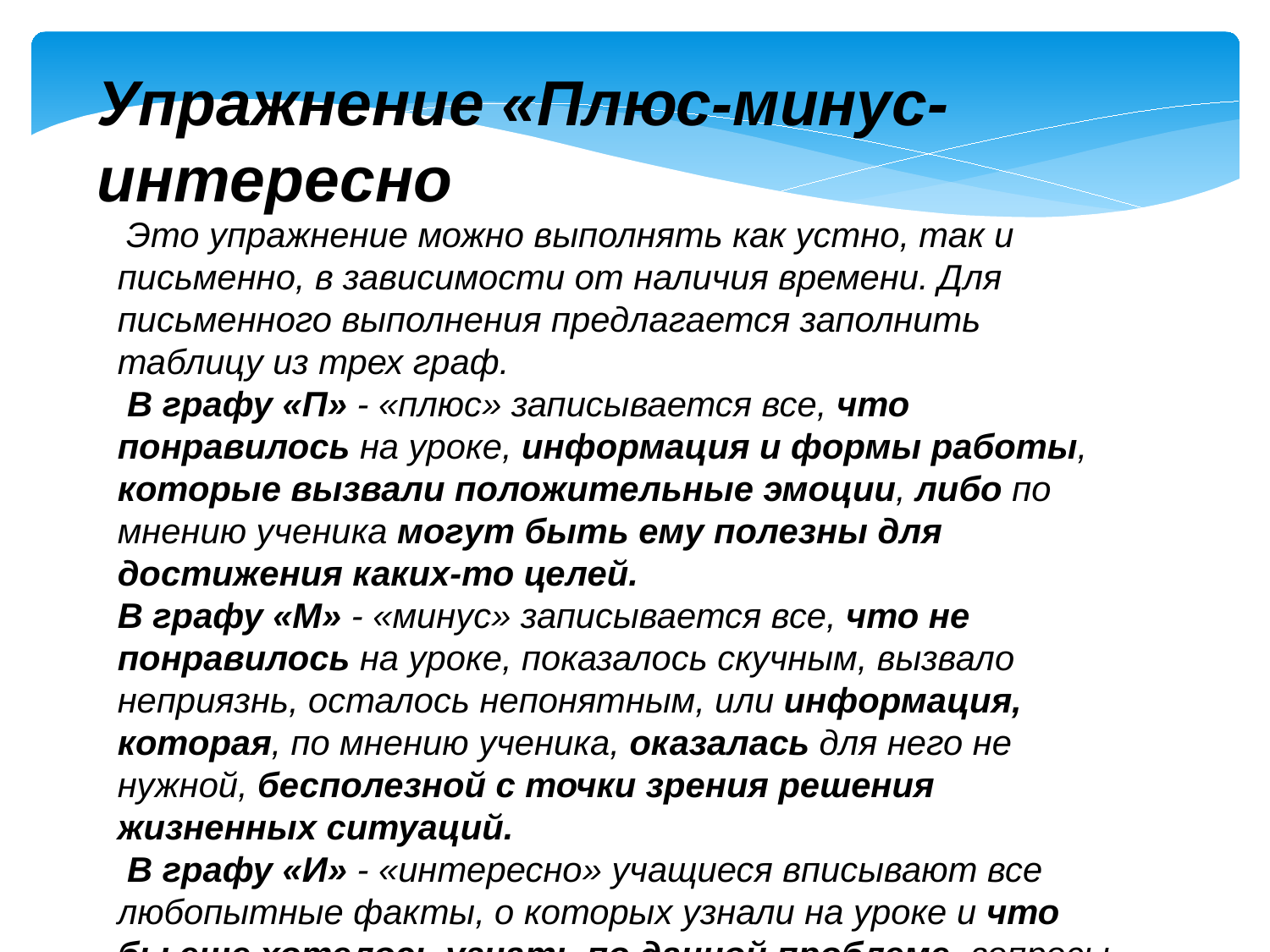

Упражнение «Плюс-минус-интересно
 Это упражнение можно выполнять как устно, так и письменно, в зависимости от наличия времени. Для письменного выполнения предлагается заполнить таблицу из трех граф.
 В графу «П» - «плюс» записывается все, что понравилось на уроке, информация и формы работы,  которые вызвали положительные эмоции, либо по мнению ученика могут быть ему полезны для достижения каких-то целей.
В графу «М» - «минус» записывается все, что не понравилось на уроке, показалось скучным, вызвало неприязнь, осталось непонятным, или информация, которая, по мнению ученика, оказалась для него не нужной, бесполезной с точки зрения решения жизненных ситуаций.
 В графу «И» - «интересно» учащиеся вписывают все любопытные факты, о которых узнали на уроке и что бы еще хотелось узнать по данной проблеме, вопросы к учителю